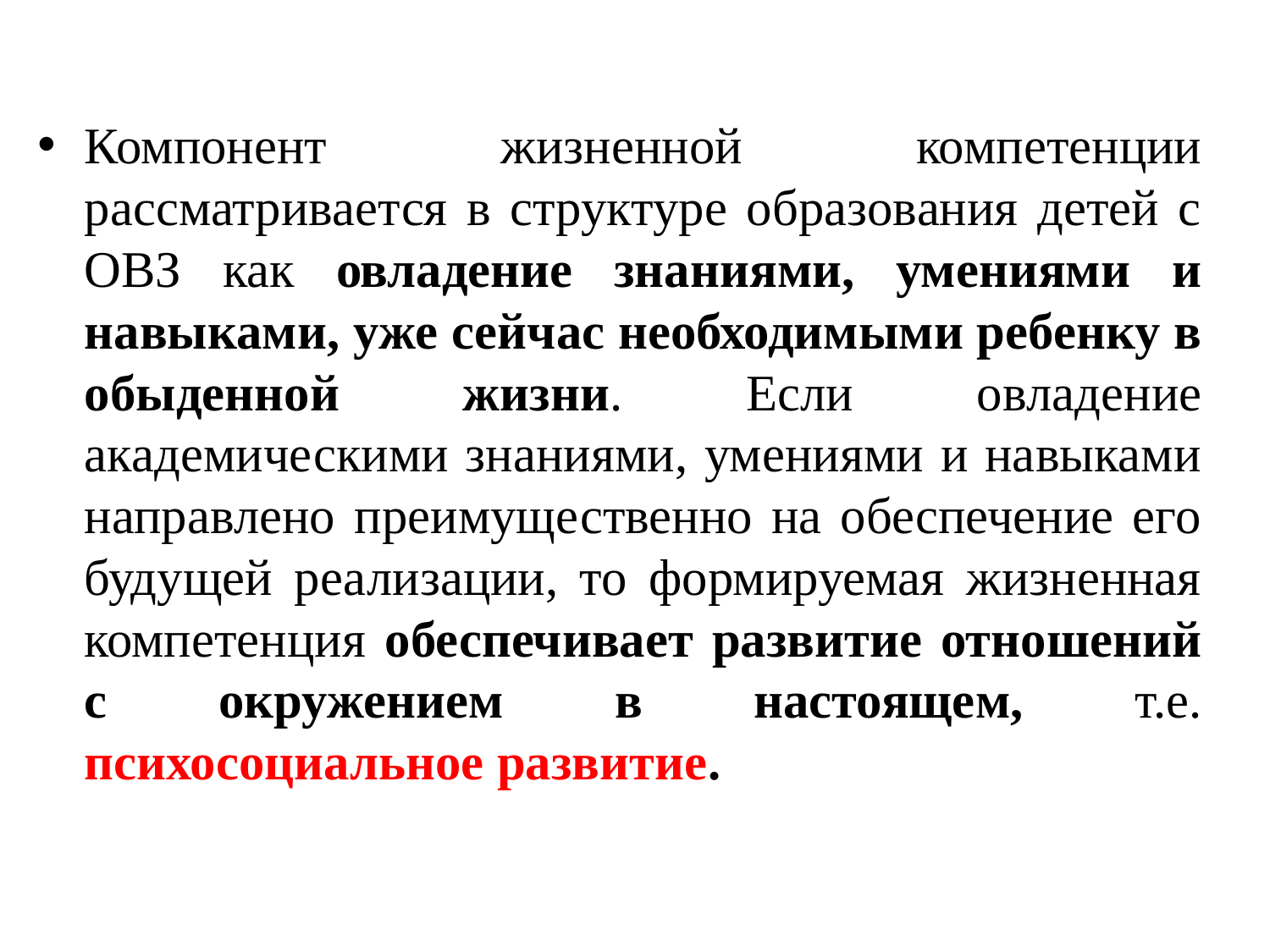

Компонент жизненной компетенции рассматривается в структуре образования детей с ОВЗ как овладение знаниями, умениями и навыками, уже сейчас необходимыми ребенку в обыденной жизни. Если овладение академическими знаниями, умениями и навыками направлено преимущественно на обеспечение его будущей реализации, то формируемая жизненная компетенция обеспечивает развитие отношений с окружением в настоящем, т.е. психосоциальное развитие.